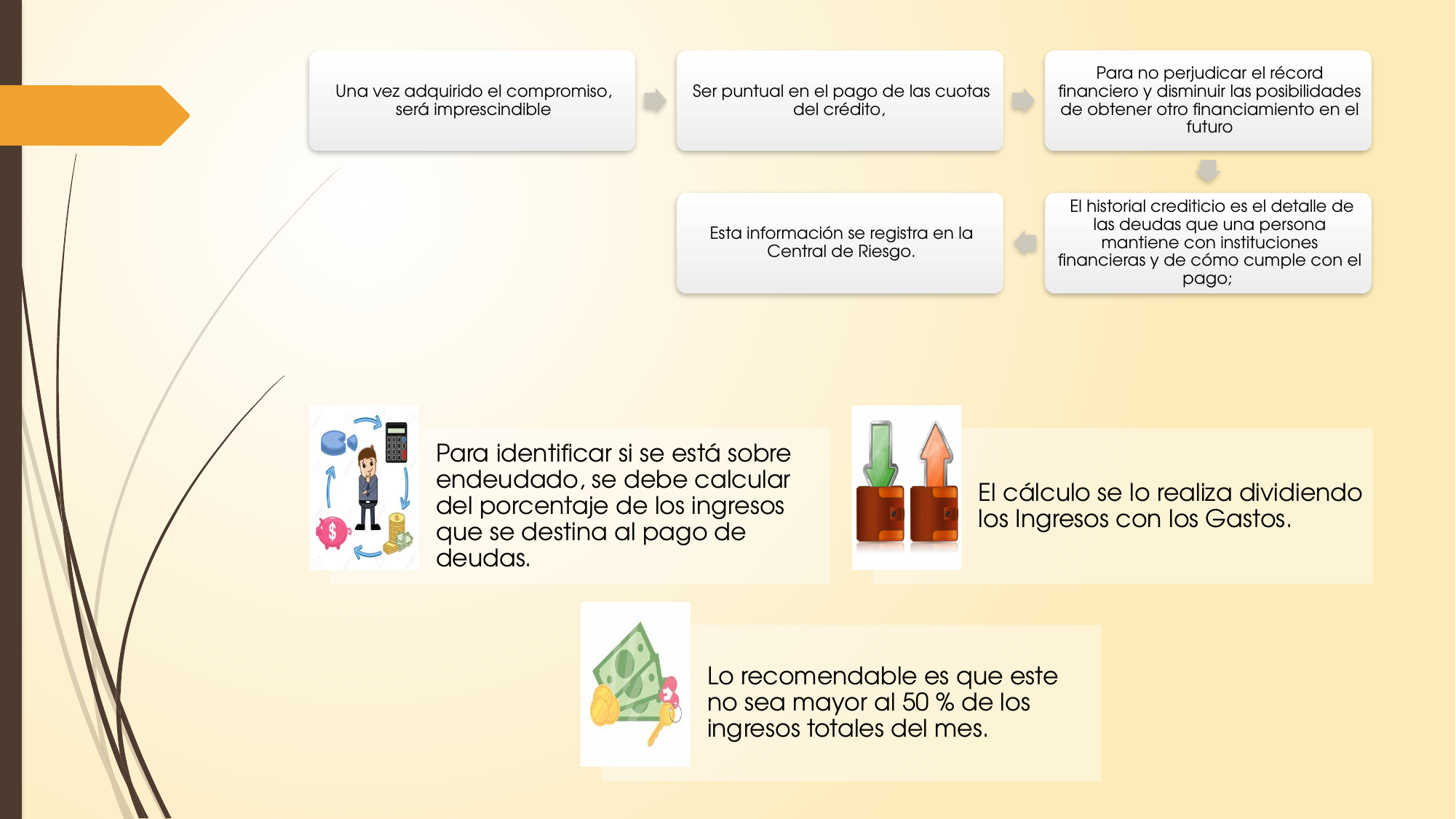

Una vez adquirido el compromiso, será imprescindible

Ser puntual en el pago de las cuotas del crédito,

Para no perjudicar el récord financiero y disminuir las posibilidades de obtener otro financiamiento en el futuro

 El historial crediticio es el detalle de las deudas que una persona mantiene con instituciones financieras y de cómo cumple con el pago;

Esta información se registra en la Central de Riesgo.
#
Para identificar si se está sobre endeudado, se debe calcular del porcentaje de los ingresos que se destina al pago de deudas.
El cálculo se lo realiza dividiendo los Ingresos con los Gastos.
Lo recomendable es que este no sea mayor al 50 % de los ingresos totales del mes.